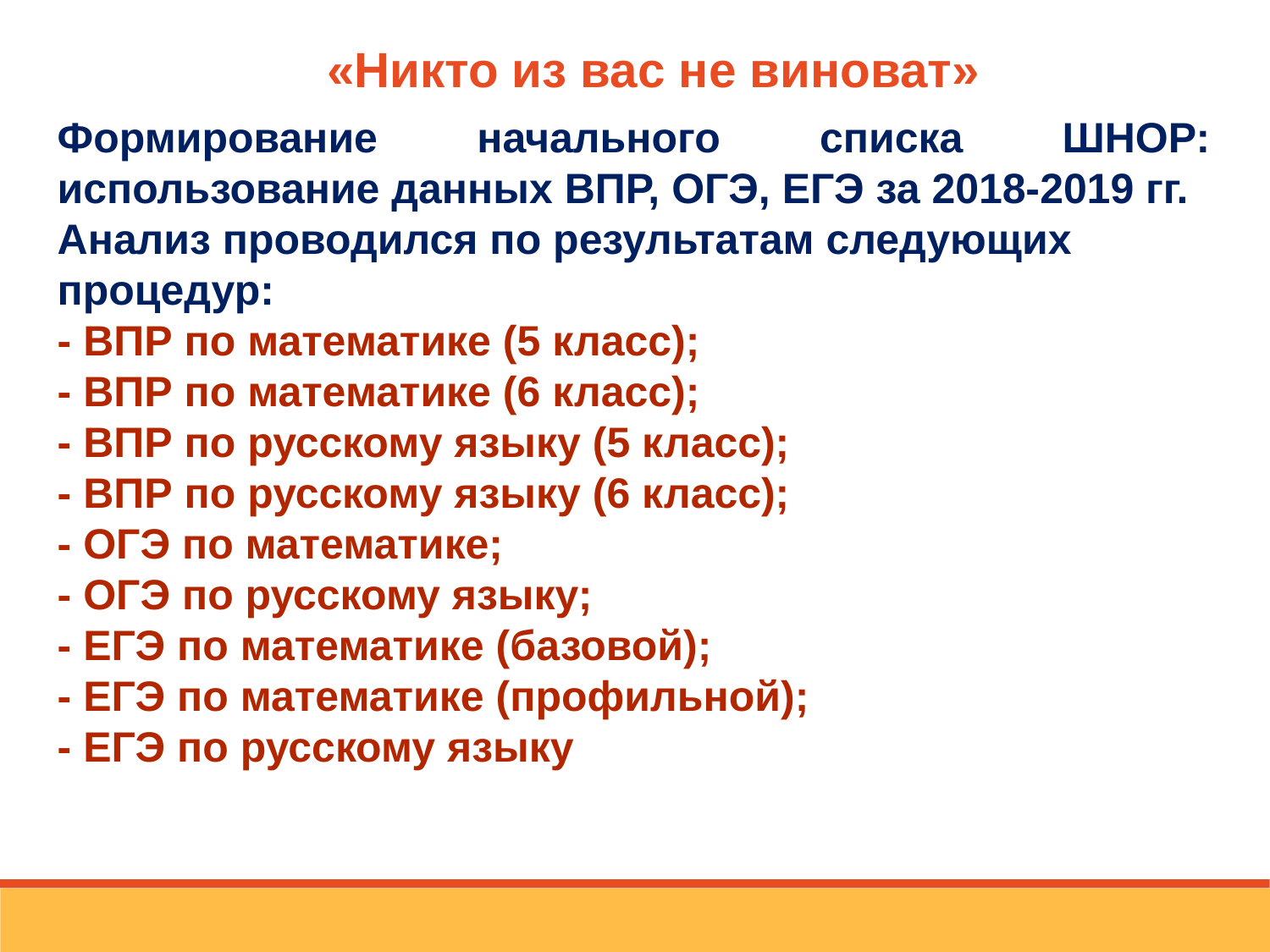

«Никто из вас не виноват»
Формирование начального списка ШНОР: использование данных ВПР, ОГЭ, ЕГЭ за 2018-2019 гг.
Анализ проводился по результатам следующих процедур:
- ВПР по математике (5 класс);
- ВПР по математике (6 класс);
- ВПР по русскому языку (5 класс);
- ВПР по русскому языку (6 класс);
- ОГЭ по математике;
- ОГЭ по русскому языку;
- ЕГЭ по математике (базовой);
- ЕГЭ по математике (профильной);
- ЕГЭ по русскому языку